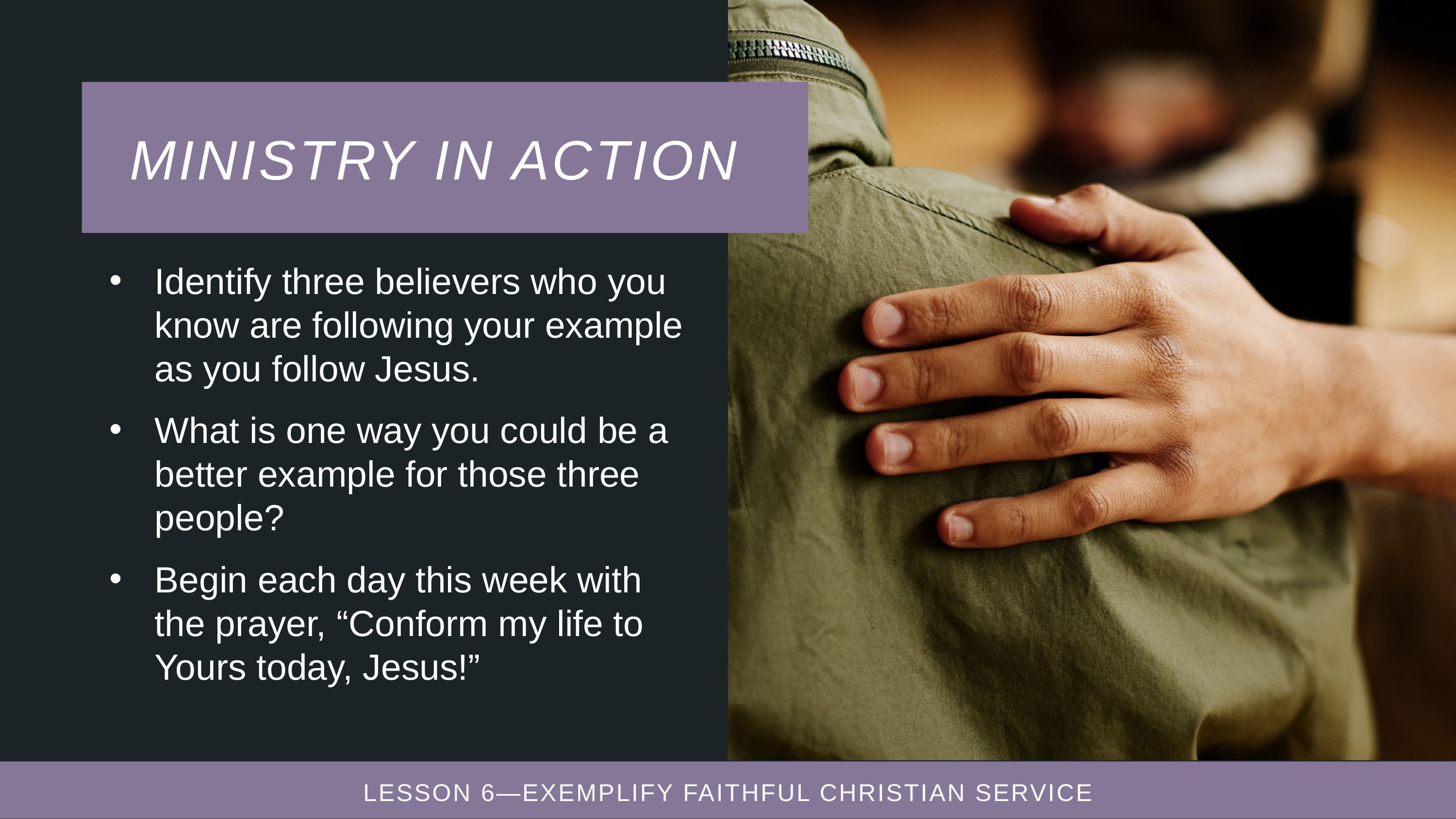

Identify three believers who you know are following your example as you follow Jesus.
What is one way you could be a better example for those three people?
Begin each day this week with the prayer, “Conform my life to Yours today, Jesus!”